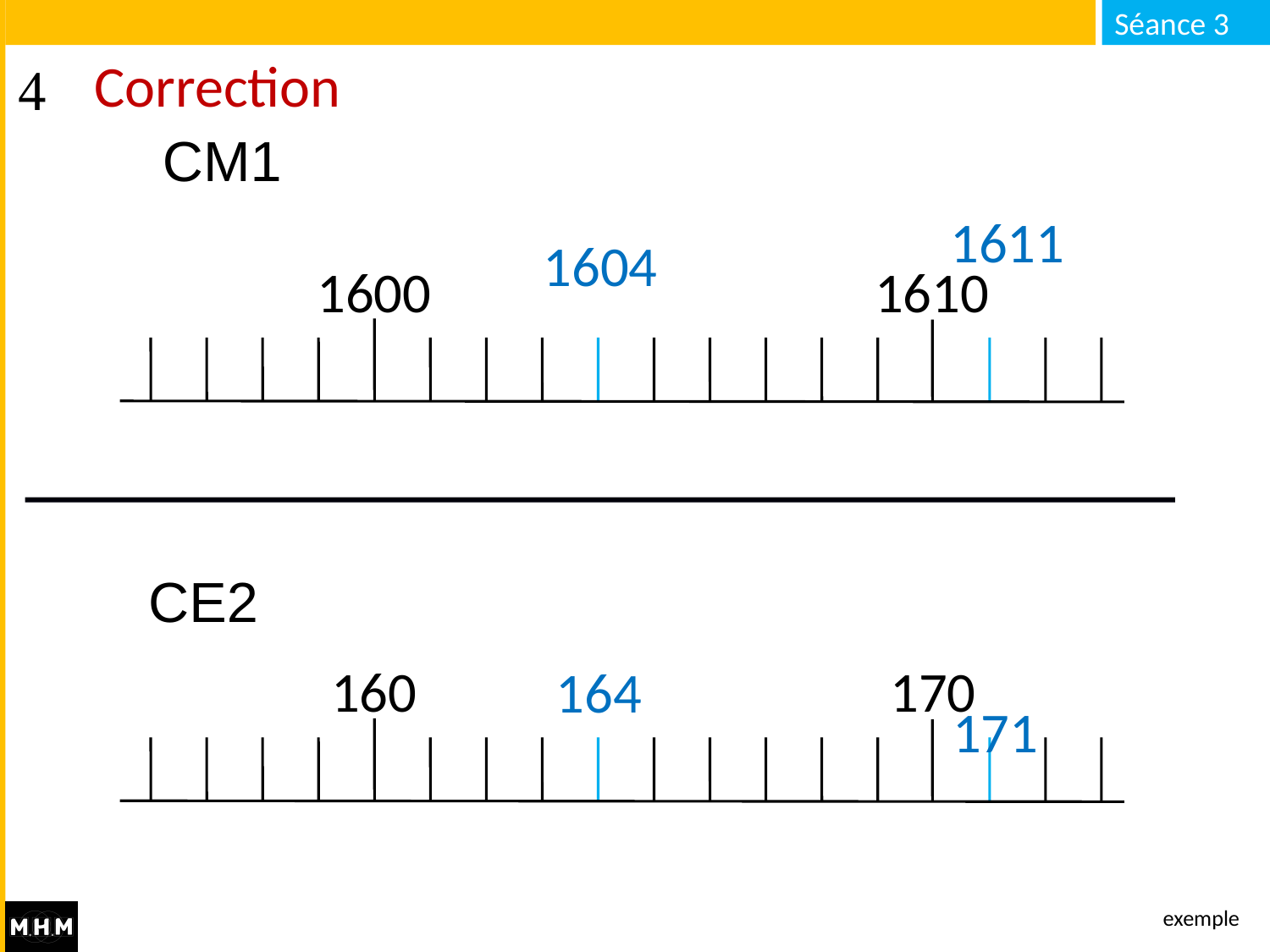

# Correction
CM1
1611
1604
1600
1610

CE2
160
170
164
171
exemple